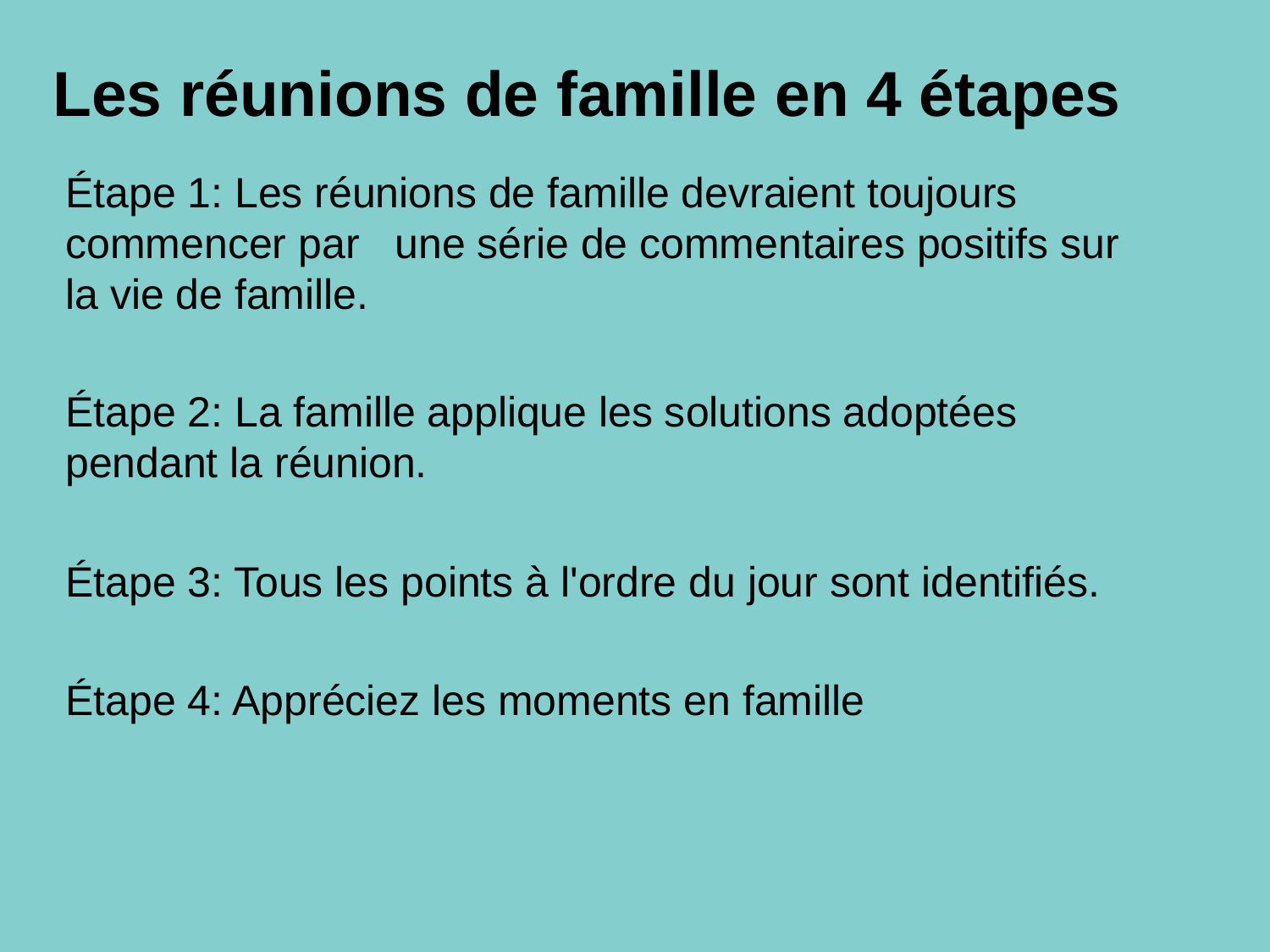

# Les réunions de famille en 4 étapes
Étape 1: Les réunions de famille devraient toujours commencer par   une série de commentaires positifs sur la vie de famille.

Étape 2: La famille applique les solutions adoptées pendant la réunion.

Étape 3: Tous les points à l'ordre du jour sont identifiés.

Étape 4: Appréciez les moments en famille